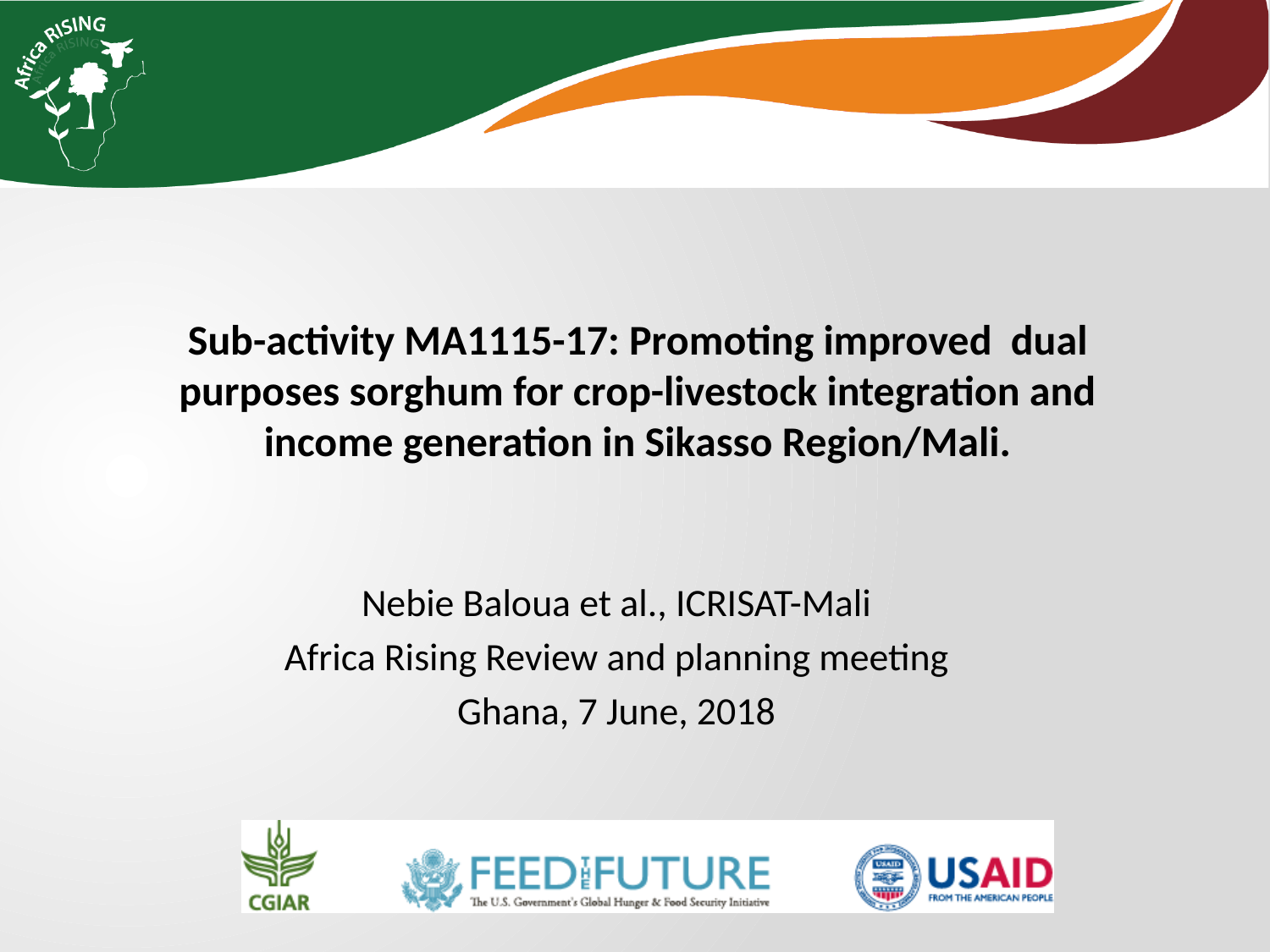

Sub-activity MA1115-17: Promoting improved  dual purposes sorghum for crop-livestock integration and income generation in Sikasso Region/Mali.

Nebie Baloua et al., ICRISAT-Mali
Africa Rising Review and planning meeting
Ghana, 7 June, 2018